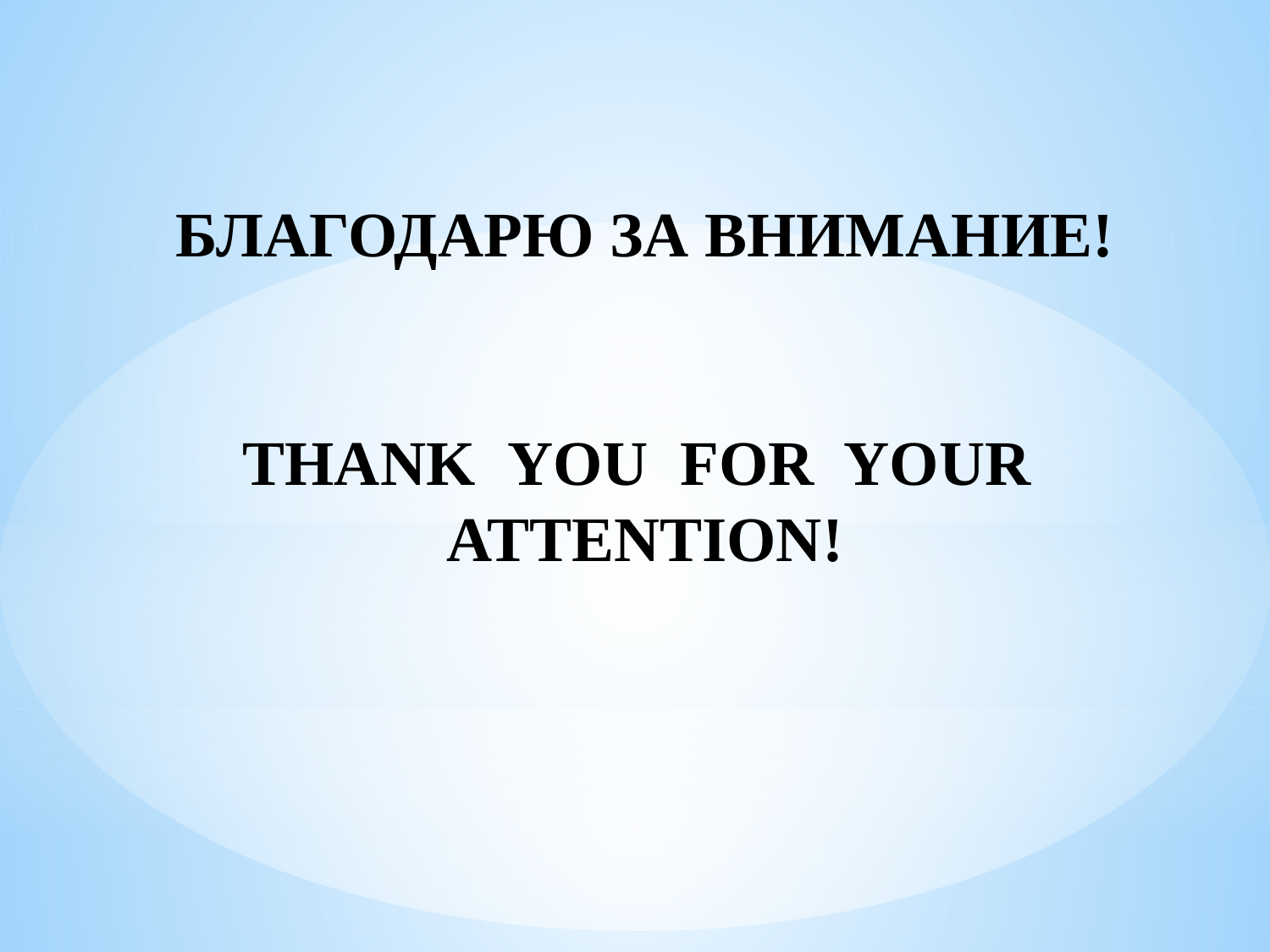

БЛАГОДАРЮ ЗА ВНИМАНИЕ!

THANK  YOU  FOR  YOUR  ATTENTION!